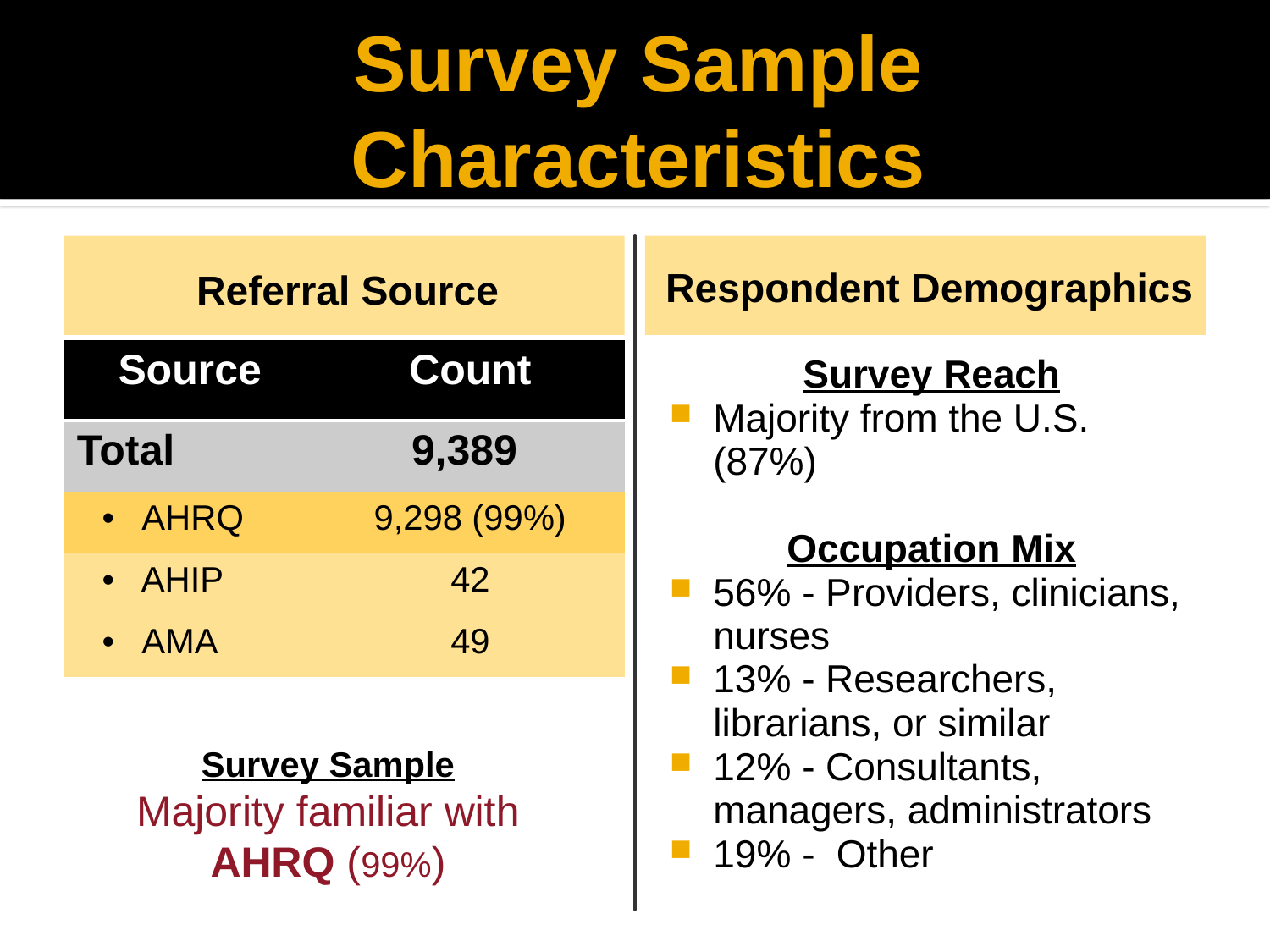

# Survey Sample Characteristics
Referral Source
Respondent Demographics
Survey Reach
Majority from the U.S. (87%)

Occupation Mix
56% - Providers, clinicians, nurses
13% - Researchers, librarians, or similar
12% - Consultants, managers, administrators
19% -  Other
| Source | Count |
| --- | --- |
| Total | 9,389 |
| AHRQ | 9,298 (99%) |
| AHIP | 42 |
| AMA | 49 |
Survey Sample
Majority familiar with AHRQ (99%)